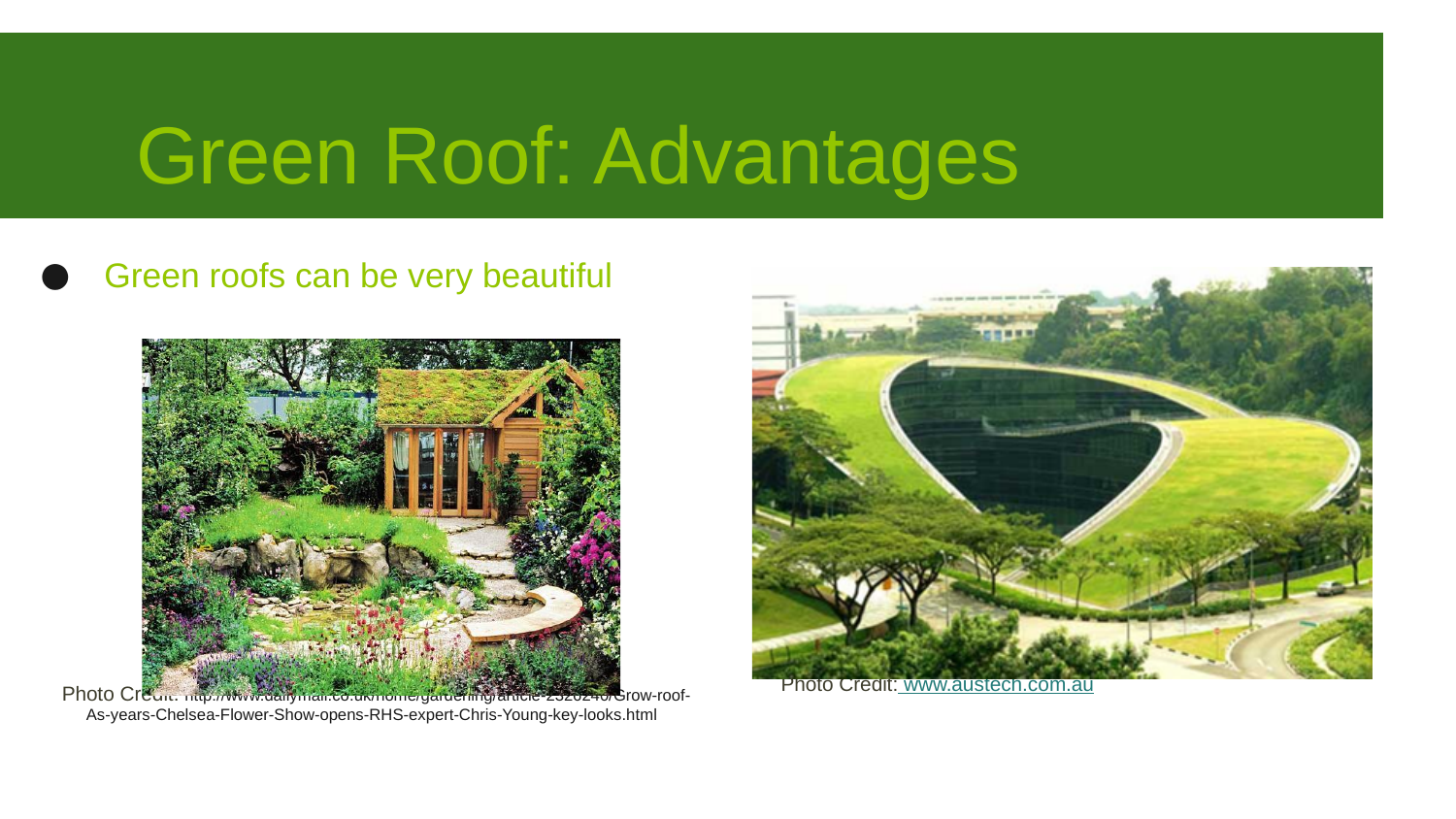

# Green Roof: Advantages
Green roofs can be very beautiful

Photo Credit: http://www.dailymail.co.uk/home/gardening/article-2326240/Grow-roof-As-years-Chelsea-Flower-Show-opens-RHS-expert-Chris-Young-key-looks.html

Photo Credit: www.austech.com.au